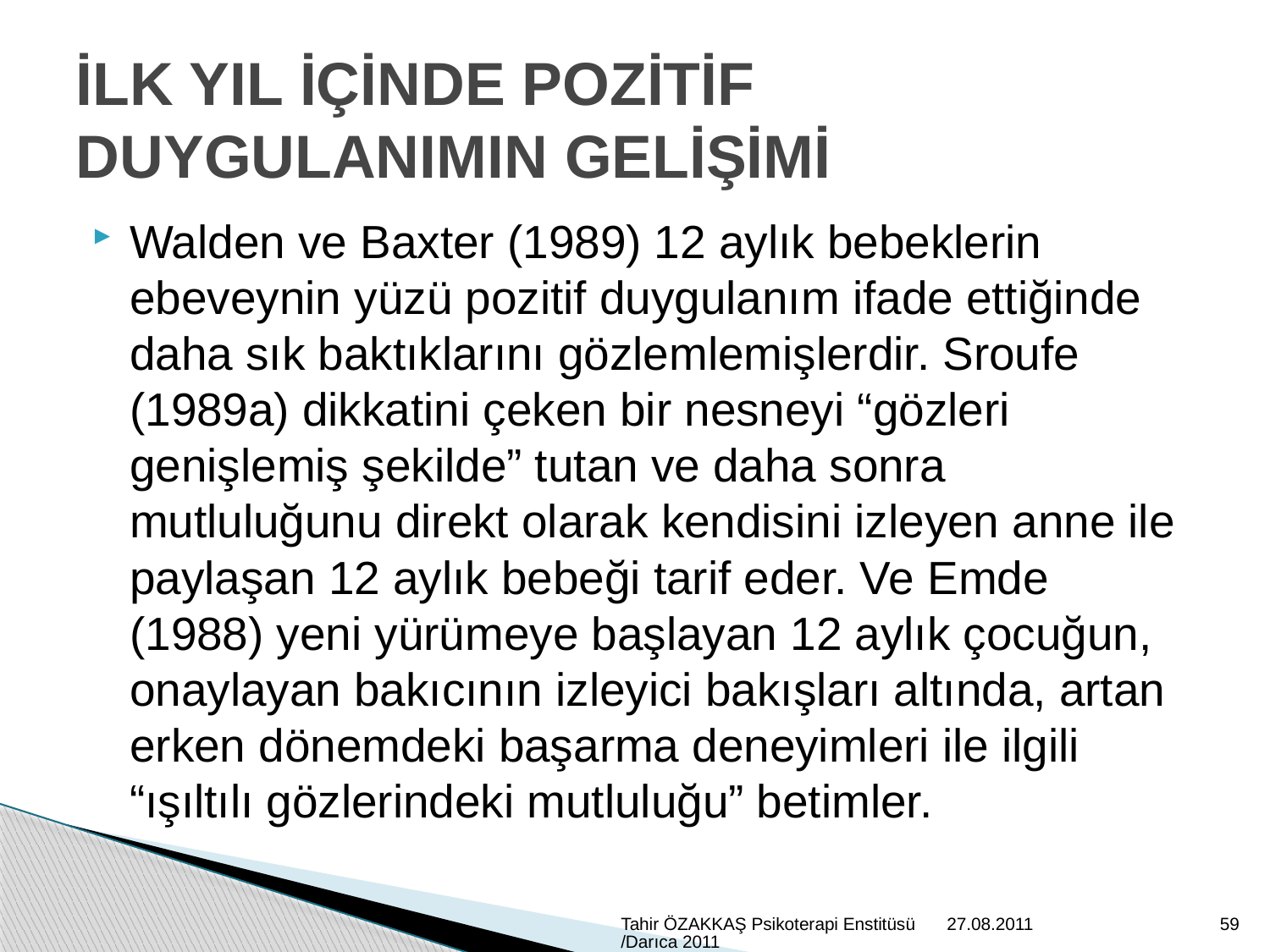

# İLK YIL İÇİNDE POZİTİF DUYGULANIMIN GELİŞİMİ
Walden ve Baxter (1989) 12 aylık bebeklerin ebeveynin yüzü pozitif duygulanım ifade ettiğinde daha sık baktıklarını gözlemlemişlerdir. Sroufe (1989a) dikkatini çeken bir nesneyi “gözleri genişlemiş şekilde” tutan ve daha sonra mutluluğunu direkt olarak kendisini izleyen anne ile paylaşan 12 aylık bebeği tarif eder. Ve Emde (1988) yeni yürümeye başlayan 12 aylık çocuğun, onaylayan bakıcının izleyici bakışları altında, artan erken dönemdeki başarma deneyimleri ile ilgili “ışıltılı gözlerindeki mutluluğu” betimler.
Tahir ÖZAKKAŞ Psikoterapi Enstitüsü /Darıca 2011
27.08.2011
59